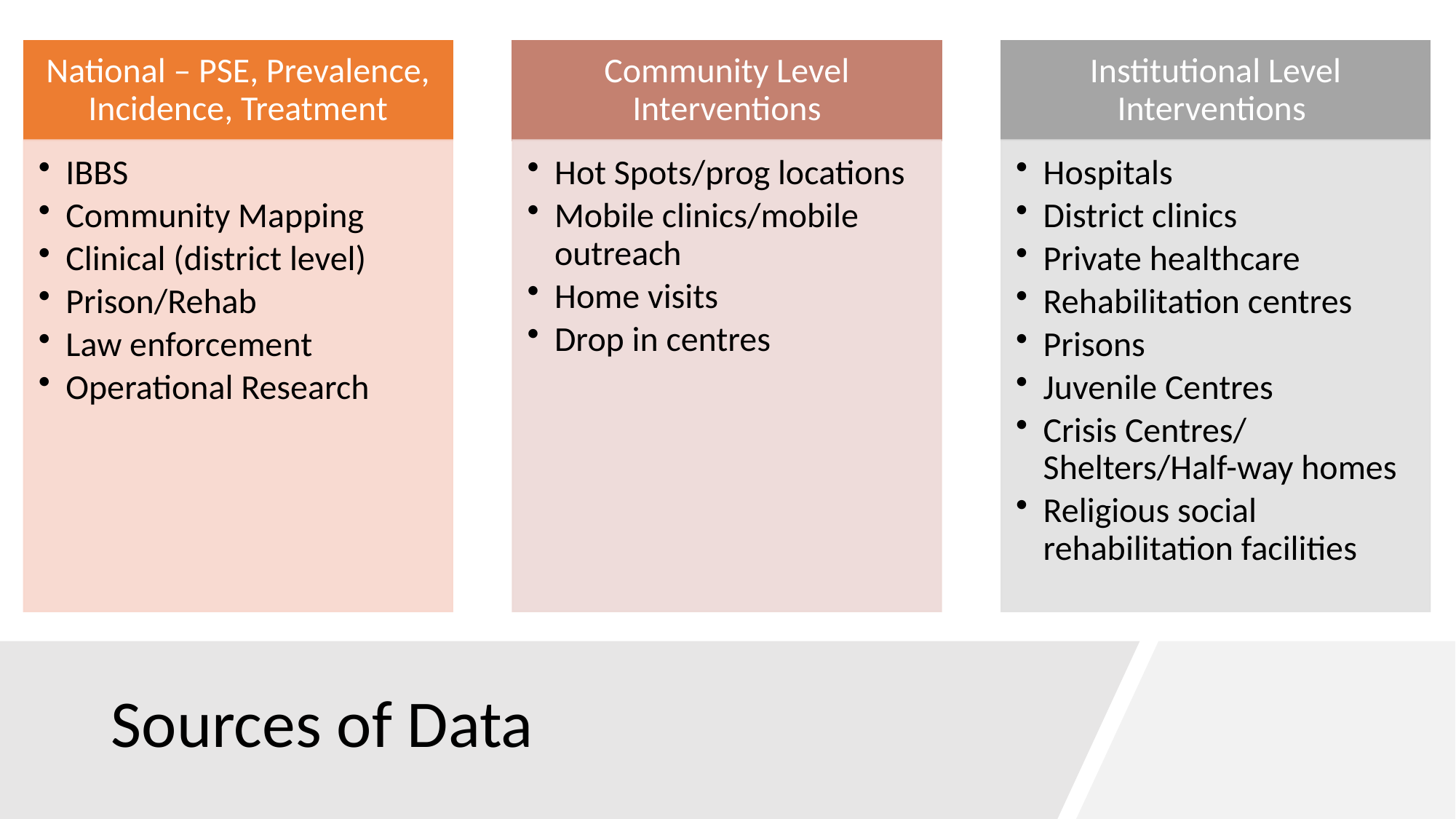

National – PSE, Prevalence, Incidence, Treatment
IBBS
Community Mapping
Clinical (district level)
Prison/Rehab
Law enforcement
Operational Research
Community Level Interventions
Hot Spots/prog locations
Mobile clinics/mobile outreach
Home visits
Drop in centres
Institutional Level Interventions
Hospitals
District clinics
Private healthcare
Rehabilitation centres
Prisons
Juvenile Centres
Crisis Centres/ Shelters/Half-way homes
Religious social rehabilitation facilities

# Sources of Data
3